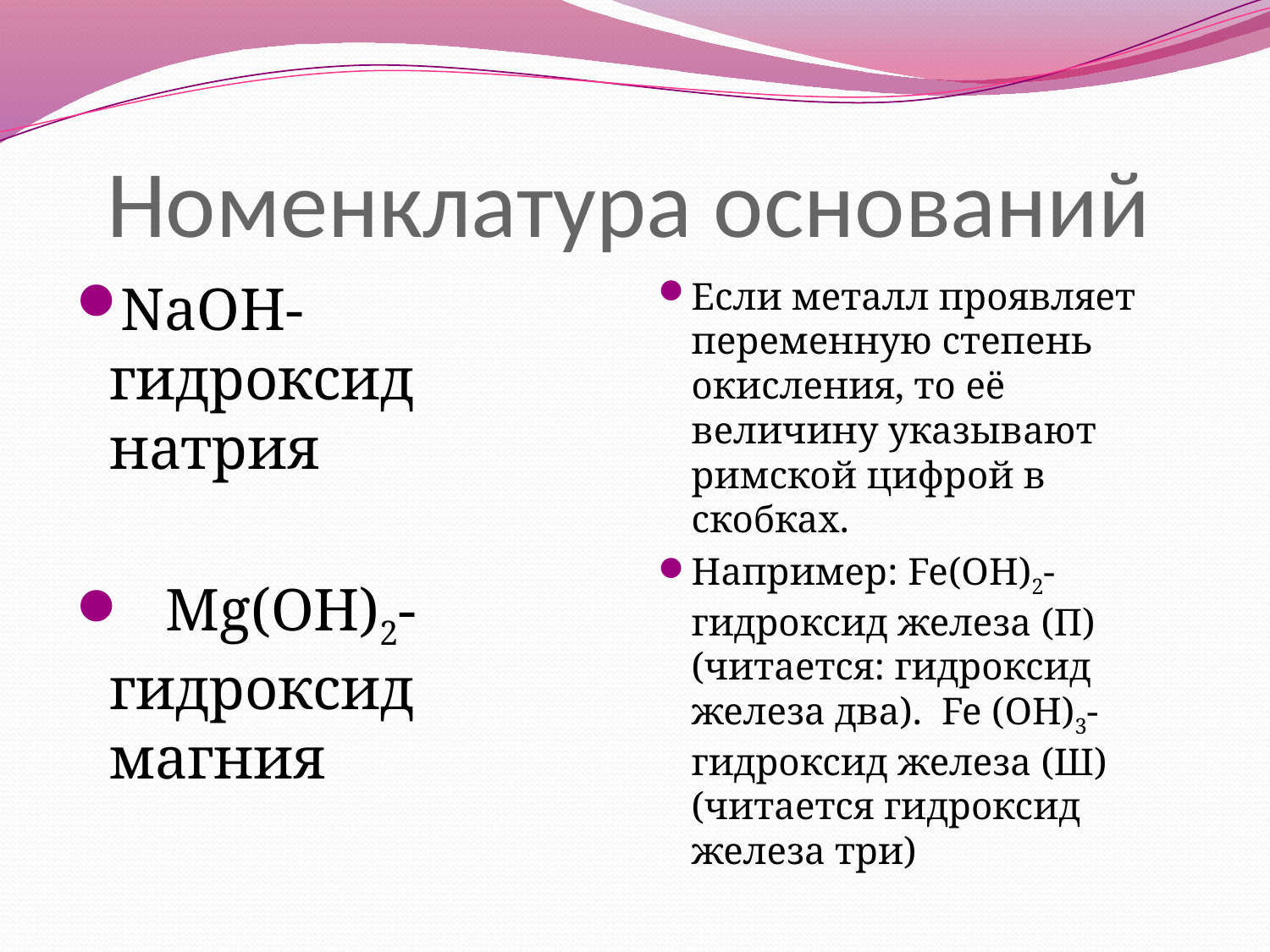

# Номенклатура оснований
NaOH- гидроксид натрия

   Mg(OH)2- гидроксид магния

Если металл проявляет переменную степень окисления, то её величину указывают римской цифрой в скобках.
Например: Fe(OH)2- гидроксид железа (П) (читается: гидроксид железа два).  Fe (OH)3- гидроксид железа (Ш) (читается гидроксид железа три)